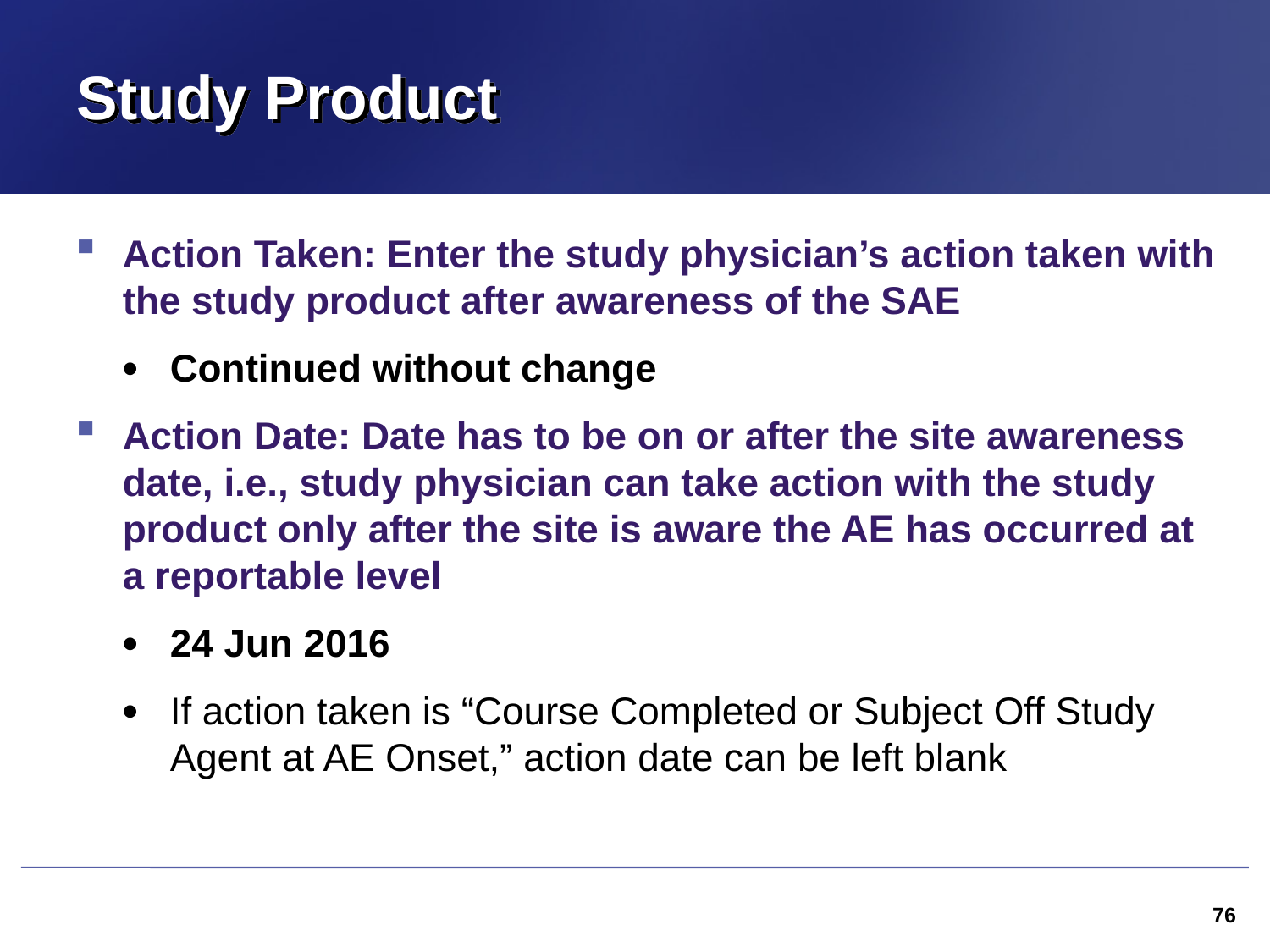

# Study Product
Action Taken: Enter the study physician’s action taken with the study product after awareness of the SAE
Continued without change
Action Date: Date has to be on or after the site awareness date, i.e., study physician can take action with the study product only after the site is aware the AE has occurred at a reportable level
24 Jun 2016
If action taken is “Course Completed or Subject Off Study Agent at AE Onset,” action date can be left blank
76